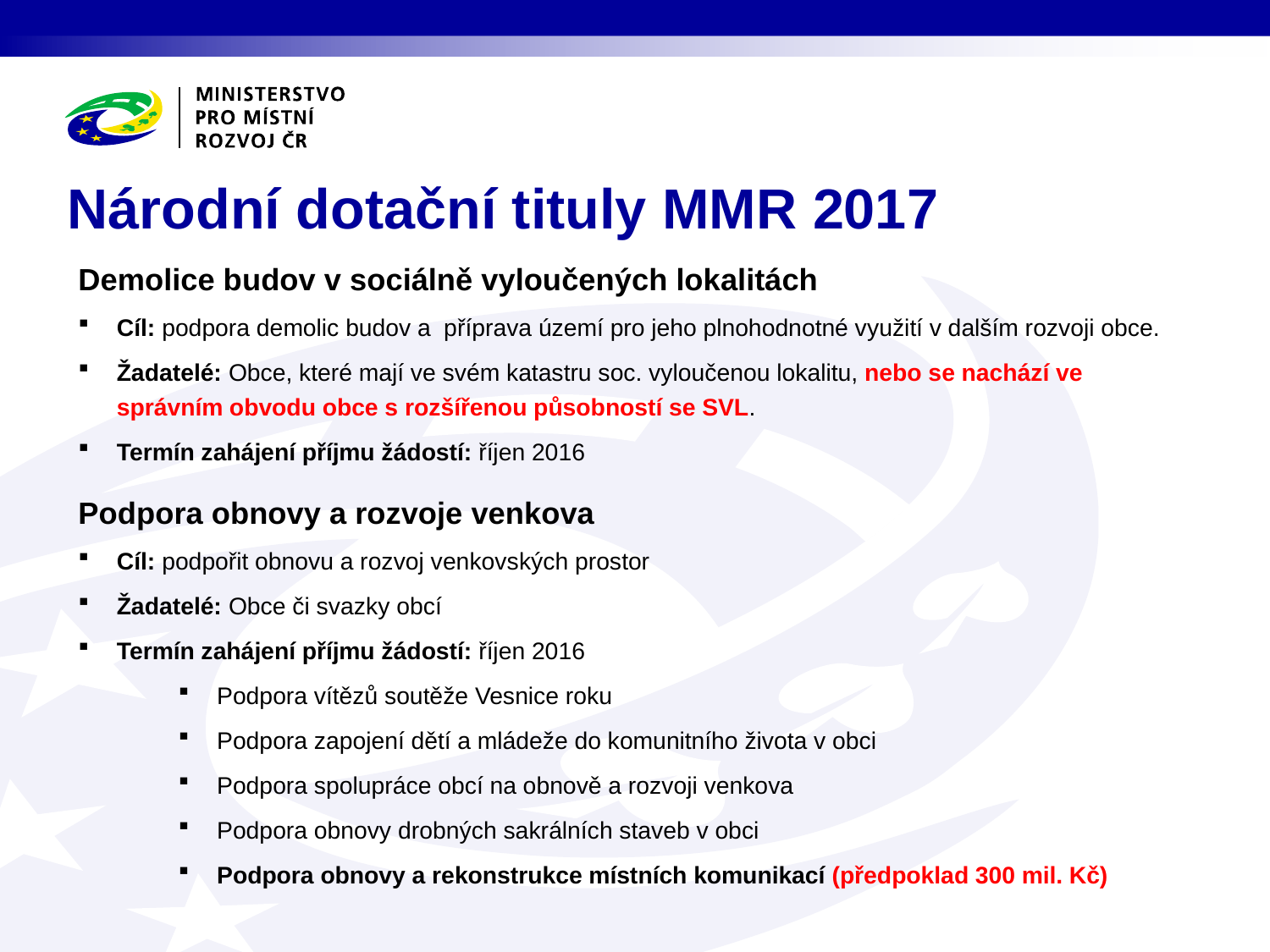

# Národní dotační tituly MMR 2017
Demolice budov v sociálně vyloučených lokalitách
Cíl: podpora demolic budov a  příprava území pro jeho plnohodnotné využití v dalším rozvoji obce.
Žadatelé: Obce, které mají ve svém katastru soc. vyloučenou lokalitu, nebo se nachází ve správním obvodu obce s rozšířenou působností se SVL.
Termín zahájení příjmu žádostí: říjen 2016
Podpora obnovy a rozvoje venkova
Cíl: podpořit obnovu a rozvoj venkovských prostor
Žadatelé: Obce či svazky obcí
Termín zahájení příjmu žádostí: říjen 2016
Podpora vítězů soutěže Vesnice roku
Podpora zapojení dětí a mládeže do komunitního života v obci
Podpora spolupráce obcí na obnově a rozvoji venkova
Podpora obnovy drobných sakrálních staveb v obci
Podpora obnovy a rekonstrukce místních komunikací (předpoklad 300 mil. Kč)